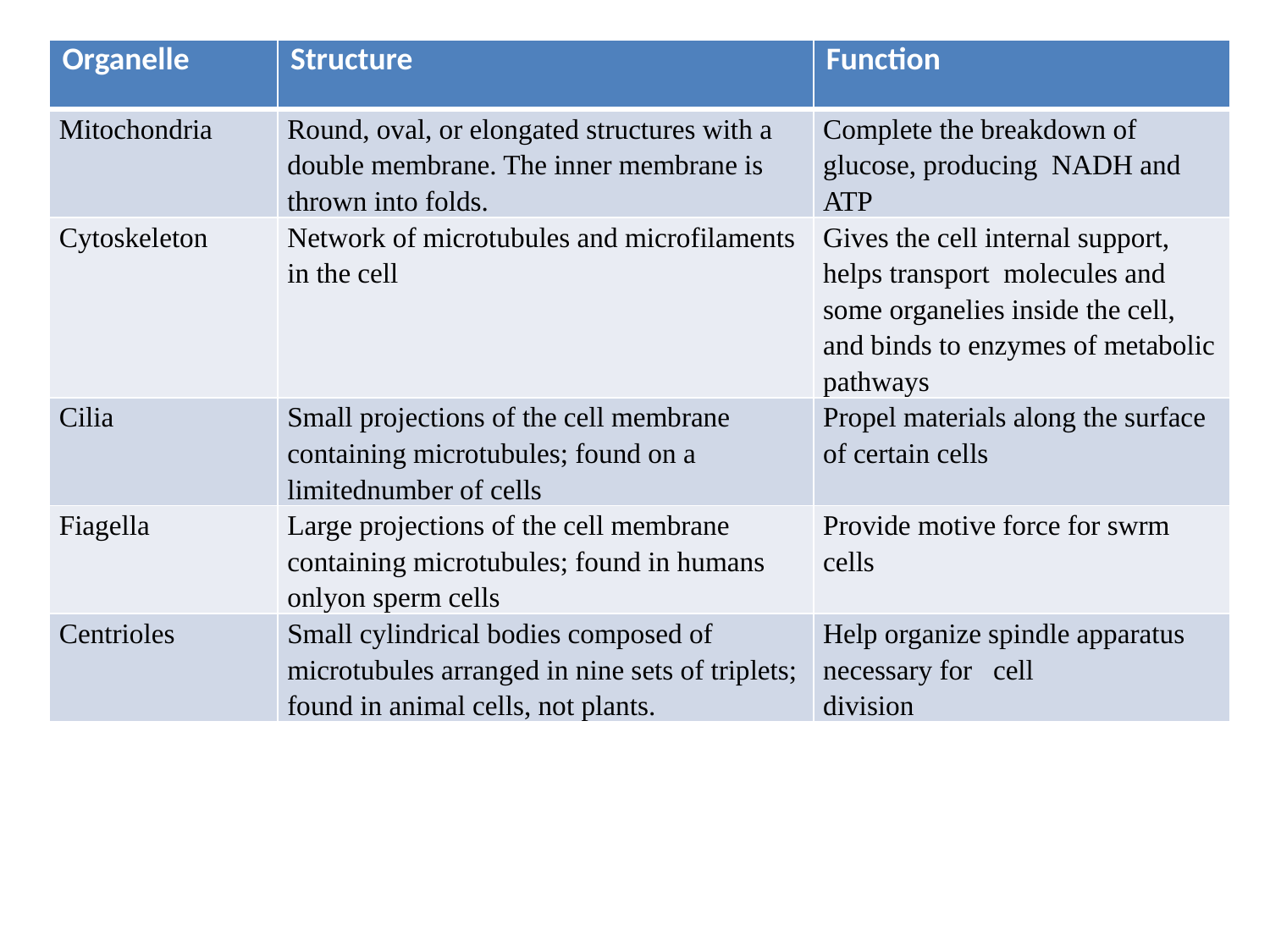

#
| Organelle | Structure | Function |
| --- | --- | --- |
| Mitochondria | Round, oval, or elongated structures with a double membrane. The inner membrane is thrown into folds. | Complete the breakdown of glucose, producing NADH and ATP |
| Cytoskeleton | Network of microtubules and microfilaments in the cell | Gives the cell internal support, helps transport molecules and some organelies inside the cell, and binds to enzymes of metabolic pathways |
| Cilia | Small projections of the cell membrane containing microtubules; found on a limitednumber of cells | Propel materials along the surface of certain cells |
| Fiagella | Large projections of the cell membrane containing microtubules; found in humans onlyon sperm cells | Provide motive force for swrm cells |
| Centrioles | Small cylindrical bodies composed of microtubules arranged in nine sets of triplets; found in animal cells, not plants. | Help organize spindle apparatus necessary for cell division |